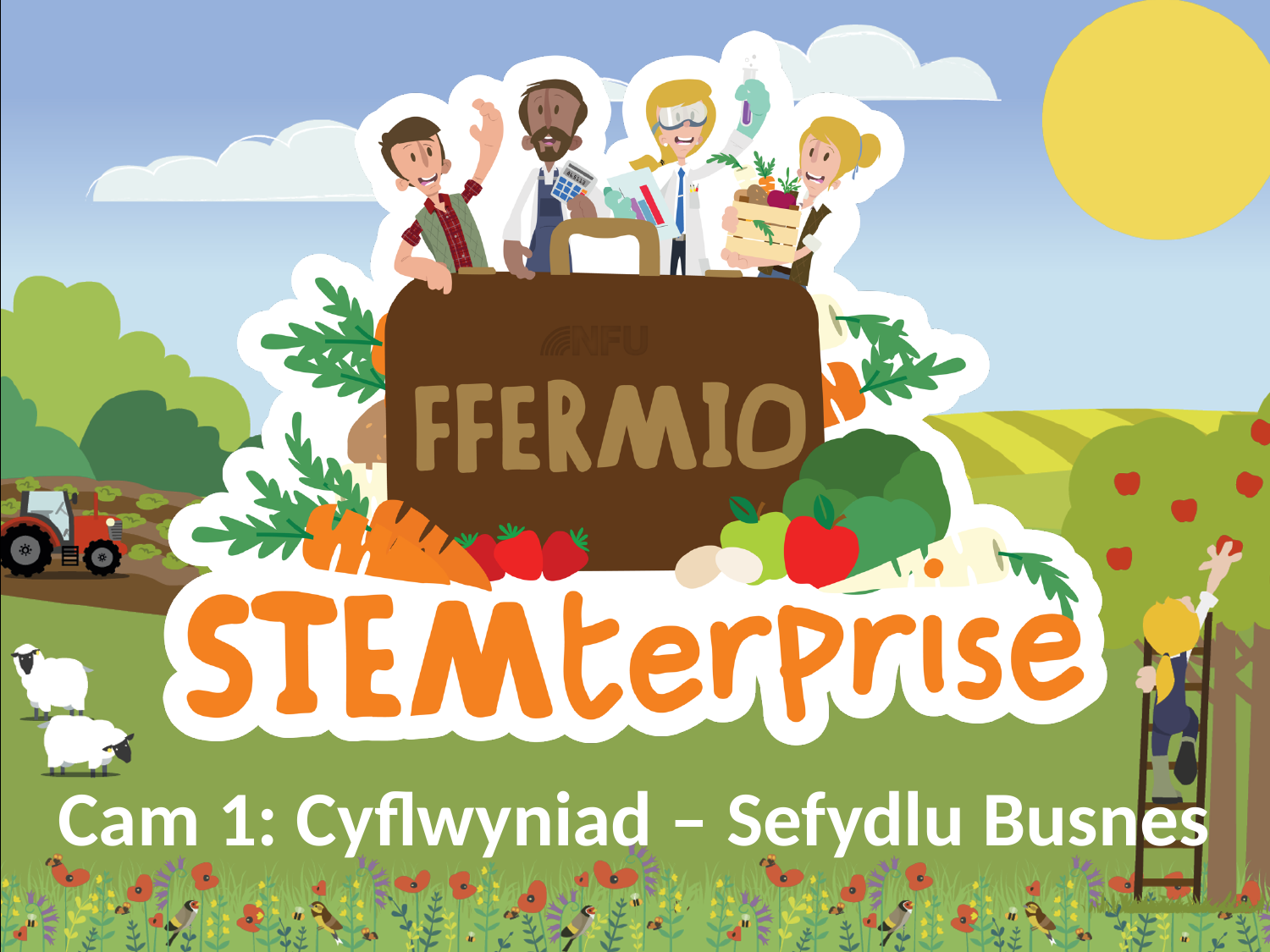

# Cam 1: Cyflwyniad – Sefydlu Busnes